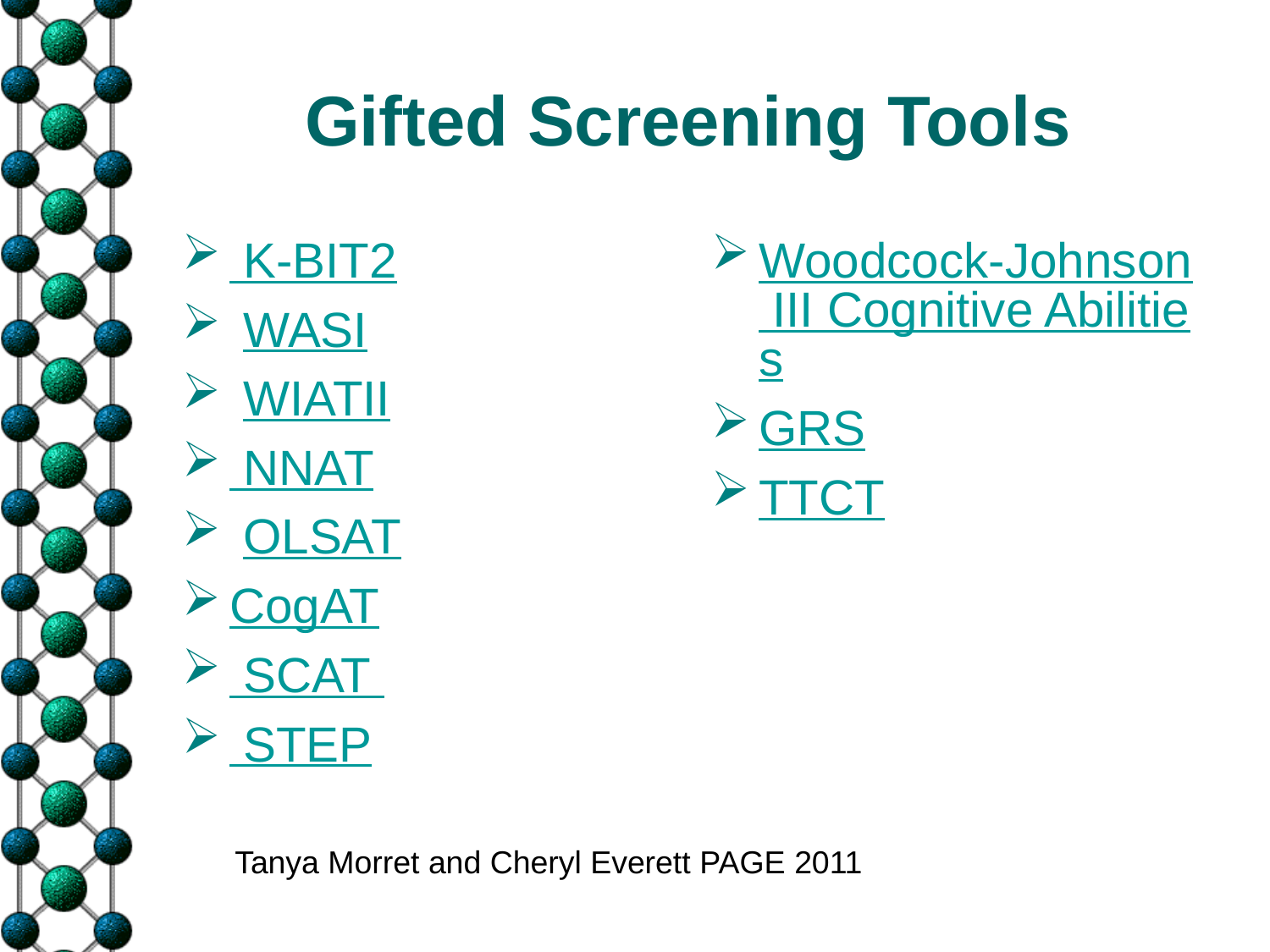

# Gifted Screening Tools
 K-BIT2
 WASI
 WIATII
 NNAT
 OLSAT
CogAT
 SCAT
 STEP

Woodcock-Johnson III Cognitive Abilities
GRS
TTCT
Tanya Morret and Cheryl Everett PAGE 2011